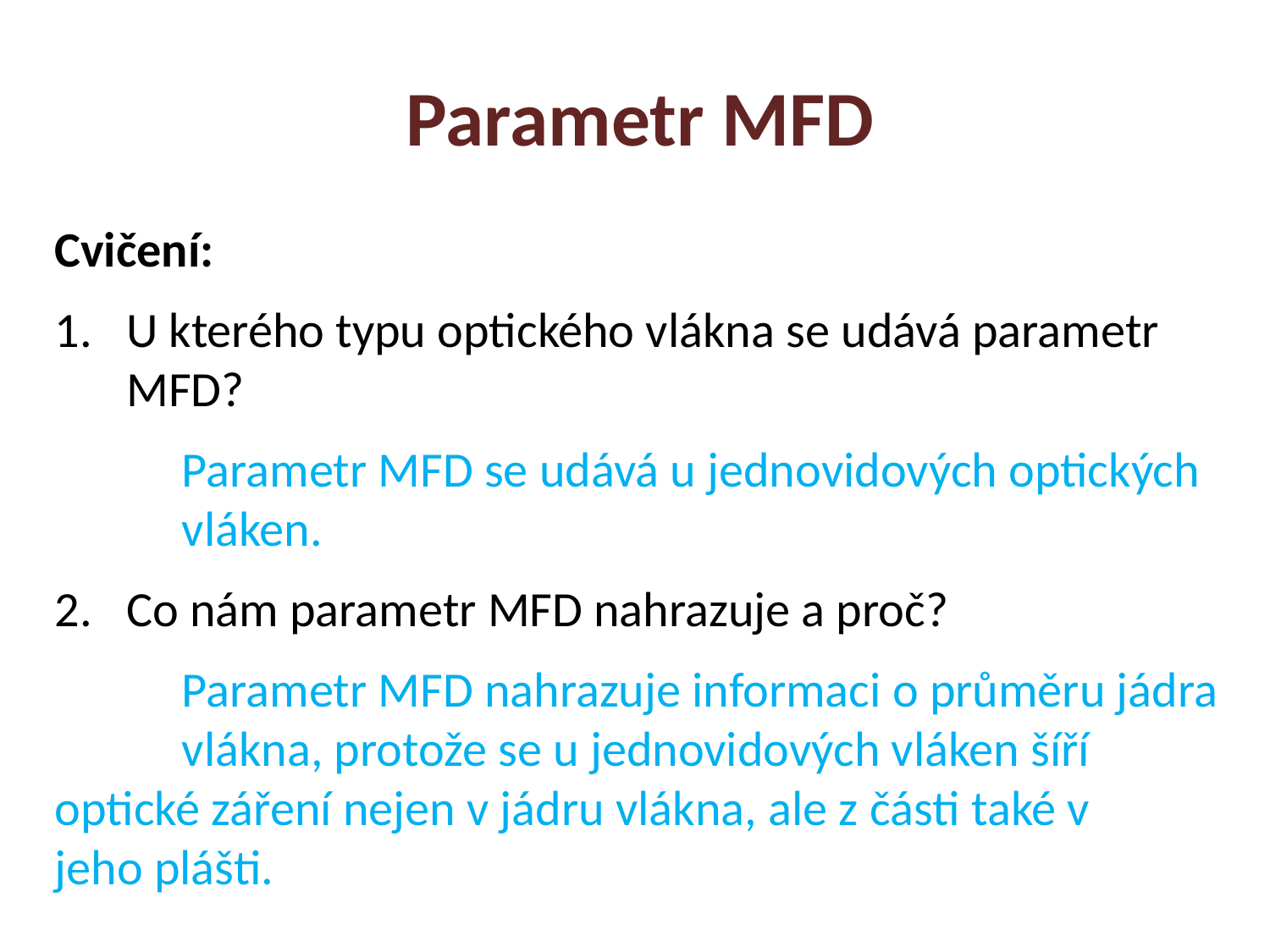

Parametr MFD
Cvičení:
U kterého typu optického vlákna se udává parametr MFD?
	Parametr MFD se udává u jednovidových optických 	vláken.
Co nám parametr MFD nahrazuje a proč?
	Parametr MFD nahrazuje informaci o průměru jádra 	vlákna, protože se u jednovidových vláken šíří 	optické záření nejen v jádru vlákna, ale z části také v 	jeho plášti.